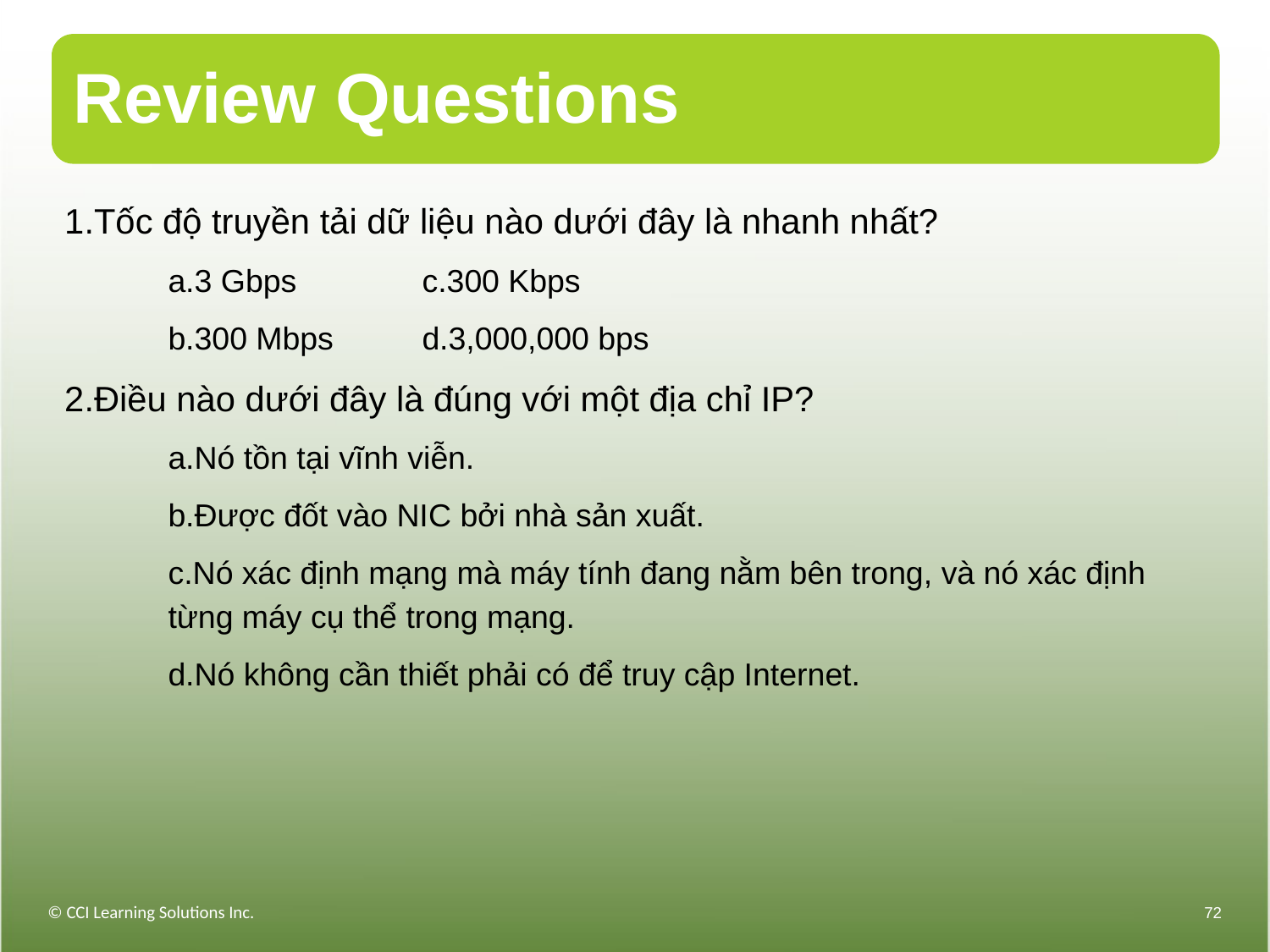

# Review Questions
1.Tốc độ truyền tải dữ liệu nào dưới đây là nhanh nhất?
a.3 Gbps	c.300 Kbps
b.300 Mbps 	d.3,000,000 bps
2.Điều nào dưới đây là đúng với một địa chỉ IP?
a.Nó tồn tại vĩnh viễn.
b.Được đốt vào NIC bởi nhà sản xuất.
c.Nó xác định mạng mà máy tính đang nằm bên trong, và nó xác định từng máy cụ thể trong mạng.
d.Nó không cần thiết phải có để truy cập Internet.
© CCI Learning Solutions Inc.
72